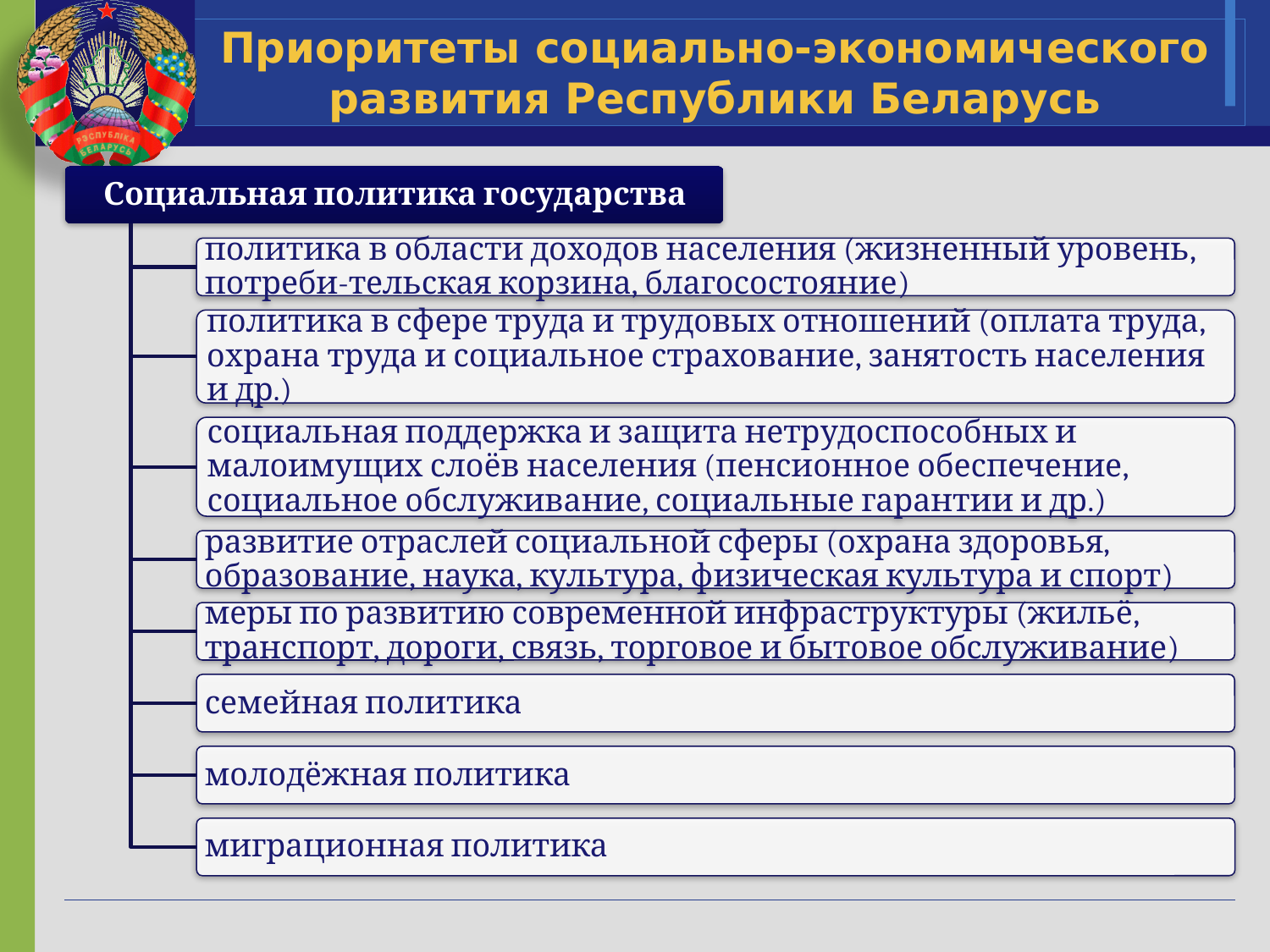

# Приоритеты социально-экономического развития Республики Беларусь
Социальная политика государства
политика в области доходов населения (жизненный уровень, потреби-тельская корзина, благосостояние)
политика в сфере труда и трудовых отношений (оплата труда, охрана труда и социальное страхование, занятость населения и др.)
социальная поддержка и защита нетрудоспособных и малоимущих слоёв населения (пенсионное обеспечение, социальное обслуживание, социальные гарантии и др.)
развитие отраслей социальной сферы (охрана здоровья, образование, наука, культура, физическая культура и спорт)
меры по развитию современной инфраструктуры (жильё, транспорт, дороги, связь, торговое и бытовое обслуживание)
семейная политика
молодёжная политика
миграционная политика